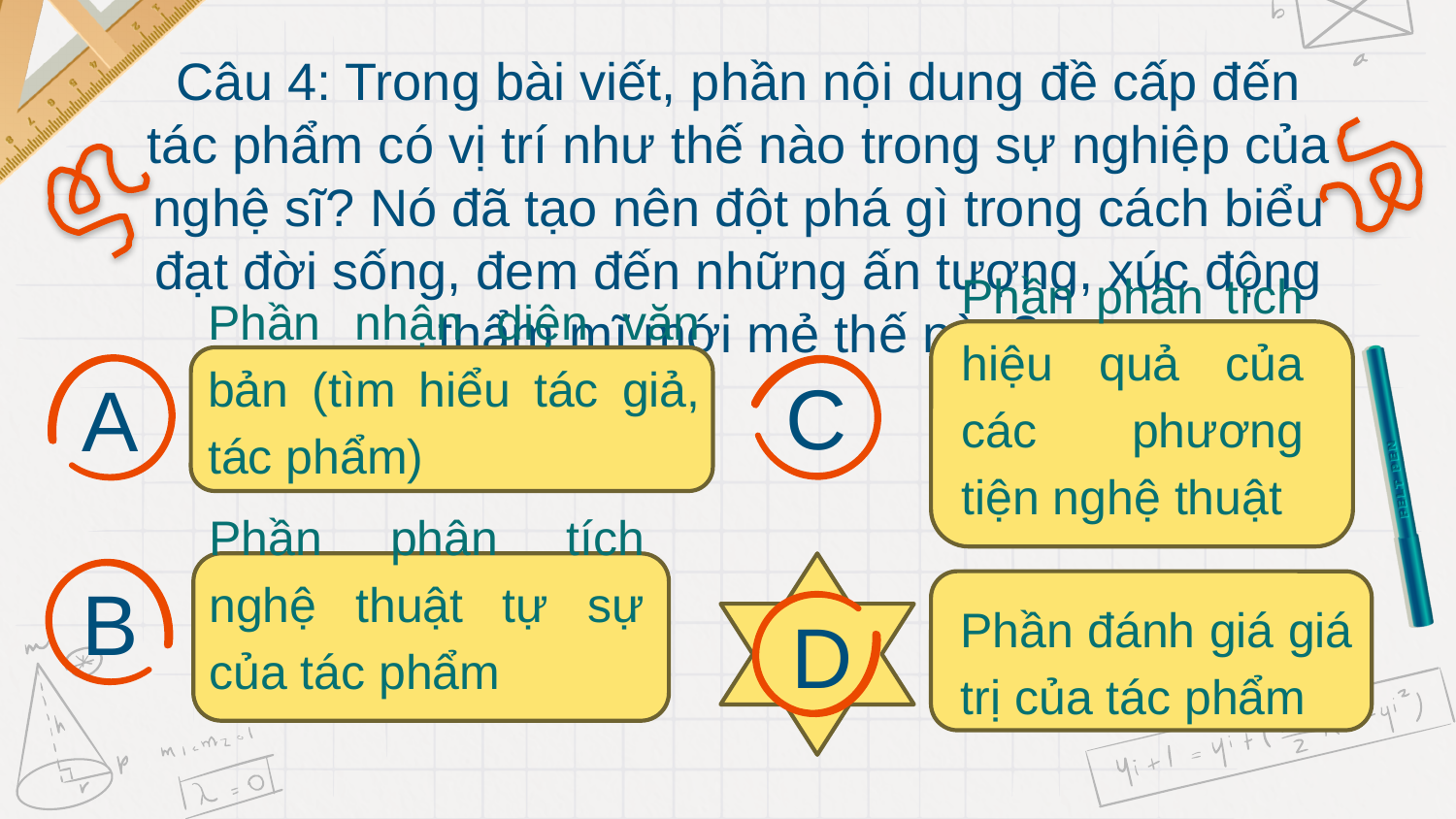

# Câu 4: Trong bài viết, phần nội dung đề cấp đến tác phẩm có vị trí như thế nào trong sự nghiệp của nghệ sĩ? Nó đã tạo nên đột phá gì trong cách biểu đạt đời sống, đem đến những ấn tượng, xúc động thẩm mĩ mới mẻ thế nào?

Phần phân tích hiệu quả của các phương tiện nghệ thuật

Phần nhận diện văn bản (tìm hiểu tác giả, tác phẩm)

C
A

Phần phân tích nghệ thuật tự sự của tác phẩm
B
Phần đánh giá giá trị của tác phẩm

D